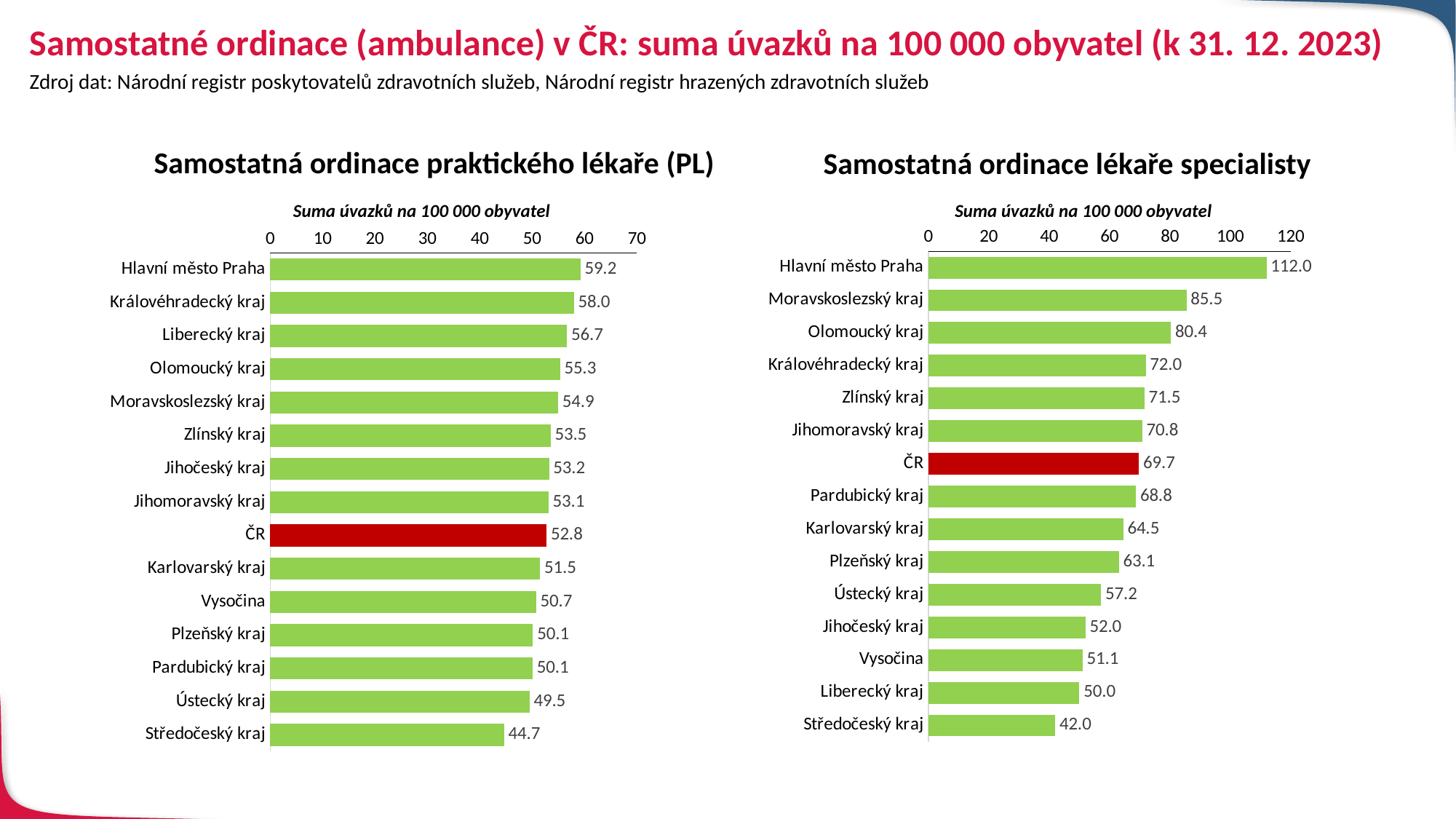

# Samostatné ordinace (ambulance) v ČR: suma úvazků na 100 000 obyvatel (k 31. 12. 2023)
Zdroj dat: Národní registr poskytovatelů zdravotních služeb, Národní registr hrazených zdravotních služeb
Samostatná ordinace praktického lékaře (PL)
Samostatná ordinace lékaře specialisty
Suma úvazků na 100 000 obyvatel
Suma úvazků na 100 000 obyvatel

### Chart

| Category | Samostatné ordinace lékaře specialisty |
|---|---|
| Hlavní město Praha | 111.99748978356853 |
| Moravskoslezský kraj | 85.48413168812975 |
| Olomoucký kraj | 80.35590951743585 |
| Královéhradecký kraj | 71.99072231348738 |
| Zlínský kraj | 71.50958542290662 |
| Jihomoravský kraj | 70.79820172468395 |
| ČR | 69.72408168576214 |
| Pardubický kraj | 68.77646839576087 |
| Karlovarský kraj | 64.53373049917981 |
| Plzeňský kraj | 63.0881659752147 |
| Ústecký kraj | 57.191210543792366 |
| Jihočeský kraj | 52.00668252611805 |
| Vysočina | 51.05509839067995 |
| Liberecký kraj | 50.02125993062549 |
| Středočeský kraj | 42.00241839323971 |

### Chart

| Category | Samostatná ordinace praktického lékaře |
|---|---|
| Hlavní město Praha | 59.195535400775476 |
| Královéhradecký kraj | 57.95478394279965 |
| Liberecký kraj | 56.65435828577822 |
| Olomoucký kraj | 55.33776950031993 |
| Moravskoslezský kraj | 54.94807101675737 |
| Zlínský kraj | 53.51609367042718 |
| Jihočeský kraj | 53.227706307596364 |
| Jihomoravský kraj | 53.107333420981476 |
| ČR | 52.762180486592115 |
| Karlovarský kraj | 51.49657856265314 |
| Vysočina | 50.74692657123743 |
| Plzeňský kraj | 50.13556024323954 |
| Pardubický kraj | 50.092894917497524 |
| Ústecký kraj | 49.48728995058677 |
| Středočeský kraj | 44.65970853177189 |